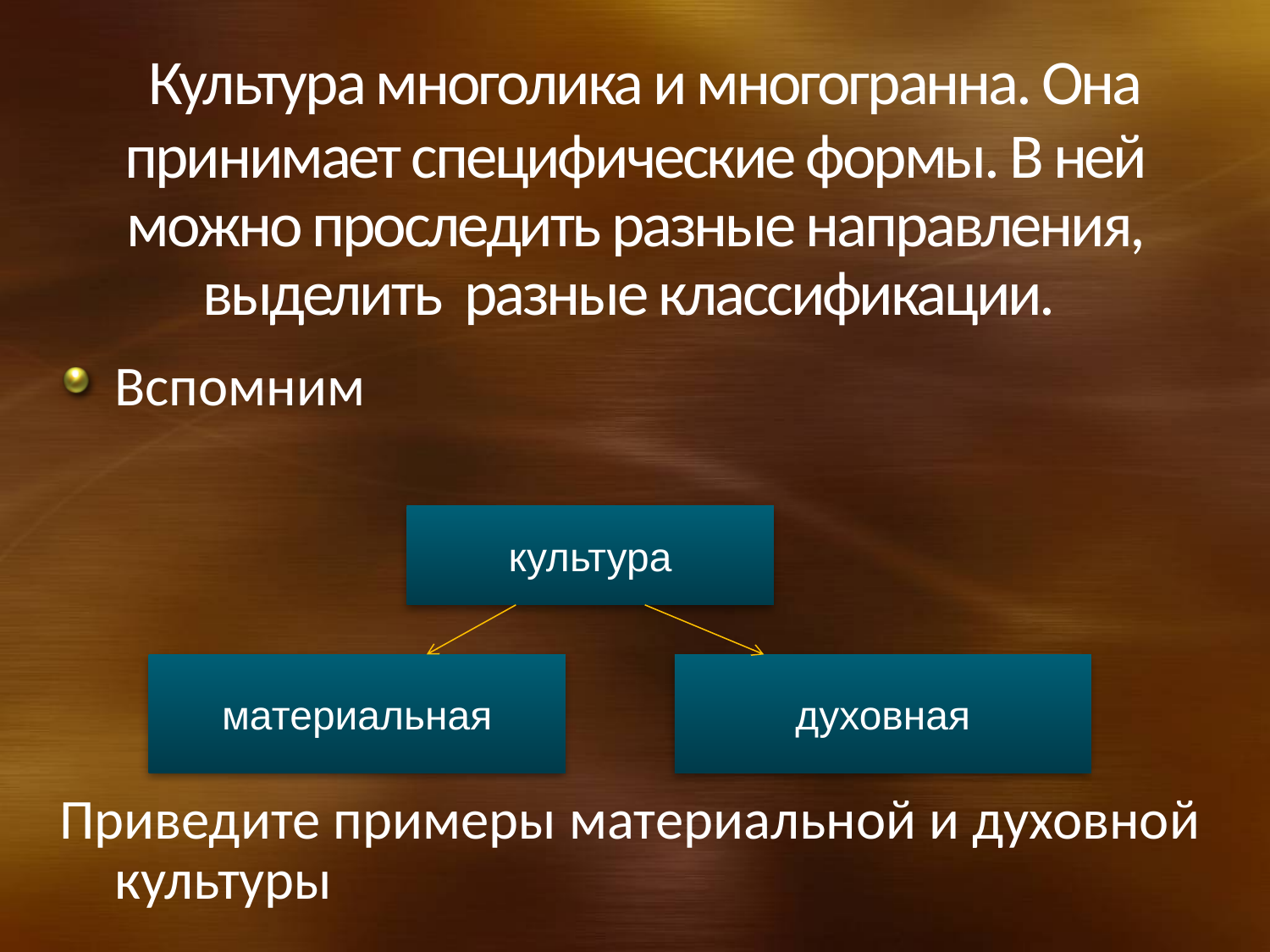

# Культура многолика и многогранна. Она принимает специфические формы. В ней можно проследить разные направления, выделить  разные классификации.
Вспомним

Приведите примеры материальной и духовной культуры
культура
материальная
духовная